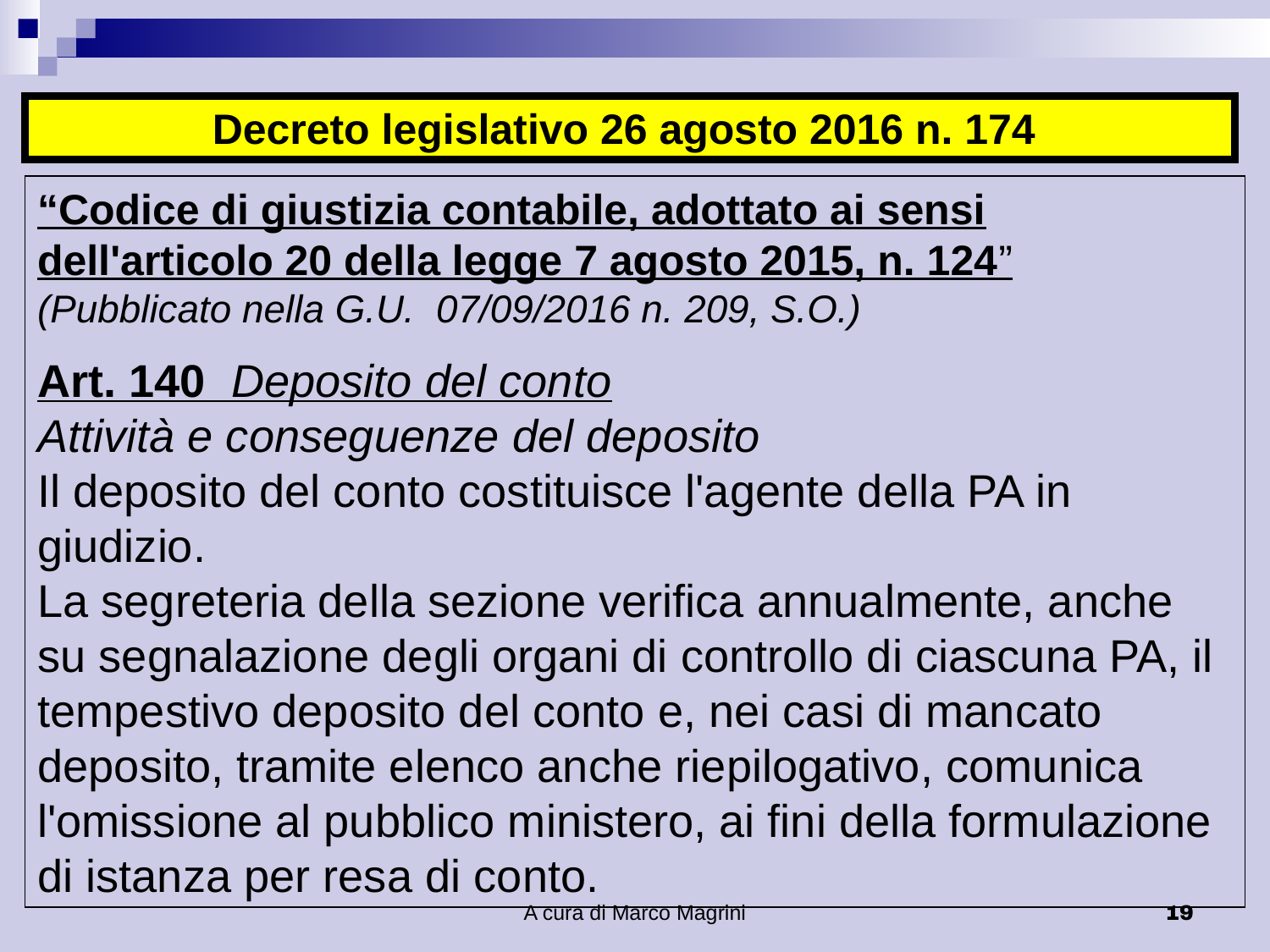

Decreto legislativo 26 agosto 2016 n. 174
“Codice di giustizia contabile, adottato ai sensi dell'articolo 20 della legge 7 agosto 2015, n. 124”
(Pubblicato nella G.U.  07/09/2016 n. 209, S.O.)

Art. 140  Deposito del conto
Attività e conseguenze del deposito
Il deposito del conto costituisce l'agente della PA in giudizio.
La segreteria della sezione verifica annualmente, anche su segnalazione degli organi di controllo di ciascuna PA, il tempestivo deposito del conto e, nei casi di mancato deposito, tramite elenco anche riepilogativo, comunica l'omissione al pubblico ministero, ai fini della formulazione di istanza per resa di conto.

A cura di Marco Magrini
19